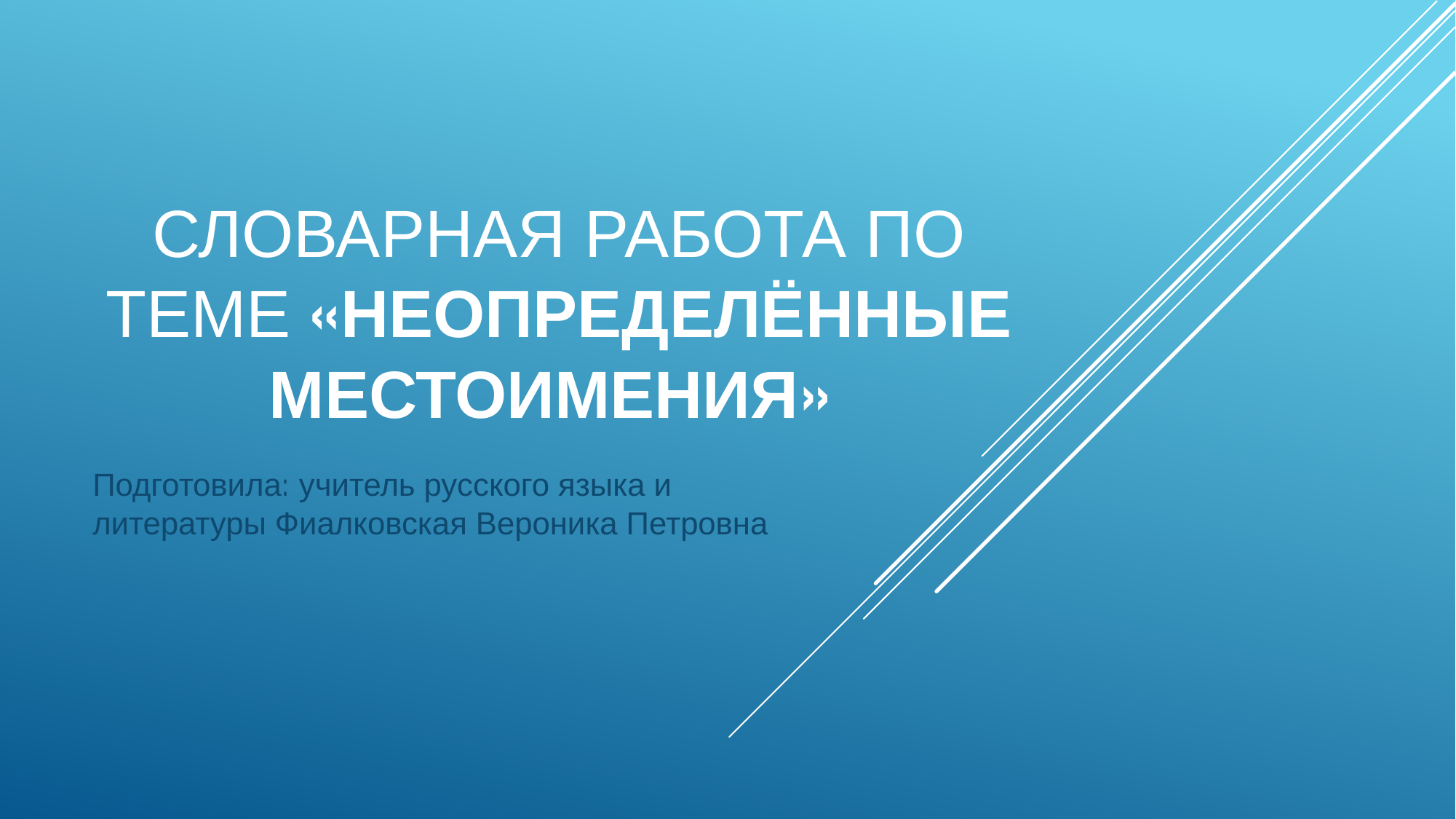

# Словарная работа по теме «Неопределённые местоимения»
Подготовила: учитель русского языка и литературы Фиалковская Вероника Петровна